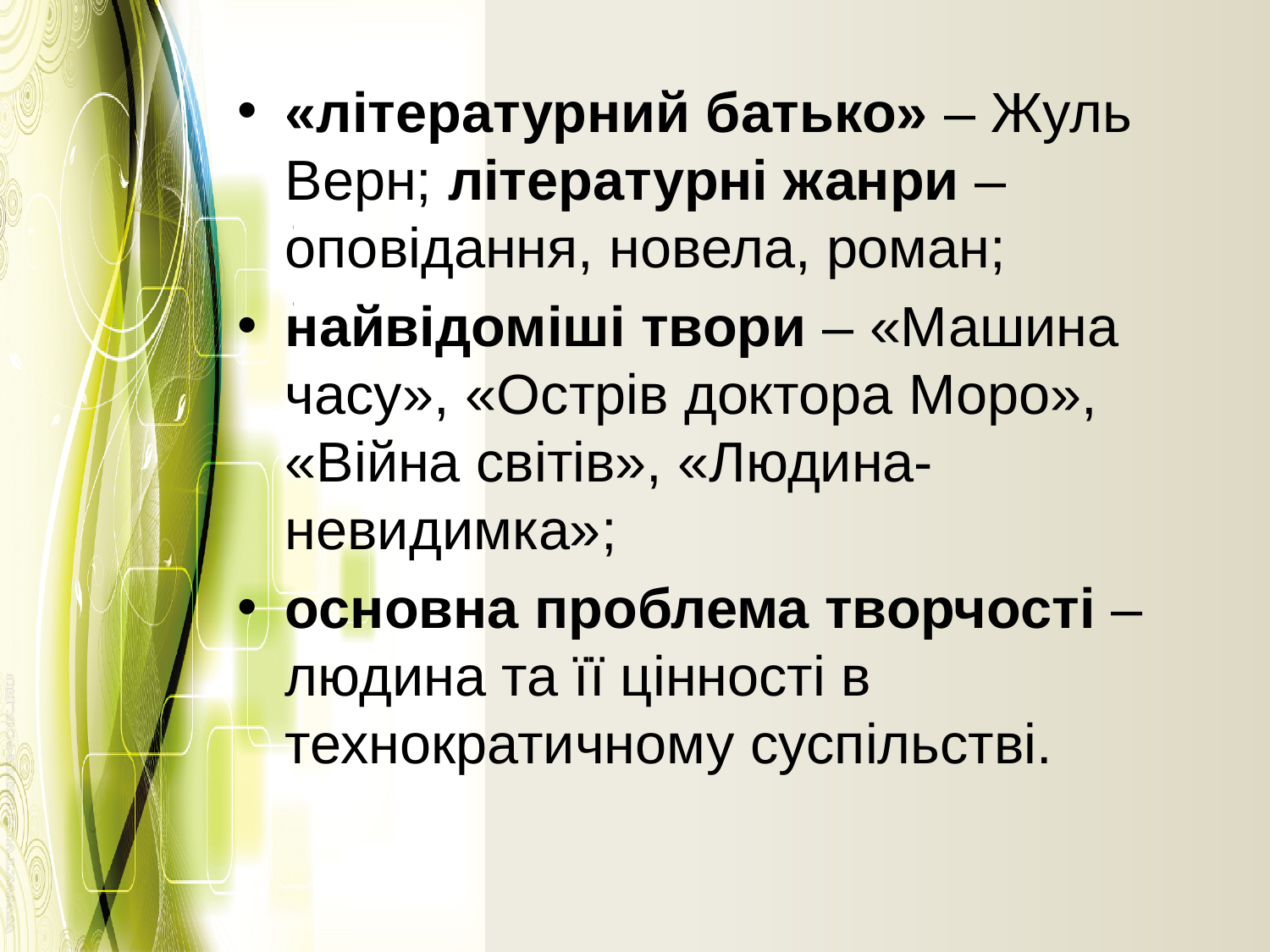

#
«літературний батько» – Жуль Верн; літературні жанри – оповідання, новела, роман;
найвідоміші твори – «Машина часу», «Острів доктора Моро», «Війна світів», «Людина-невидимка»;
основна проблема творчості – людина та її цінності в технократичному суспільстві.